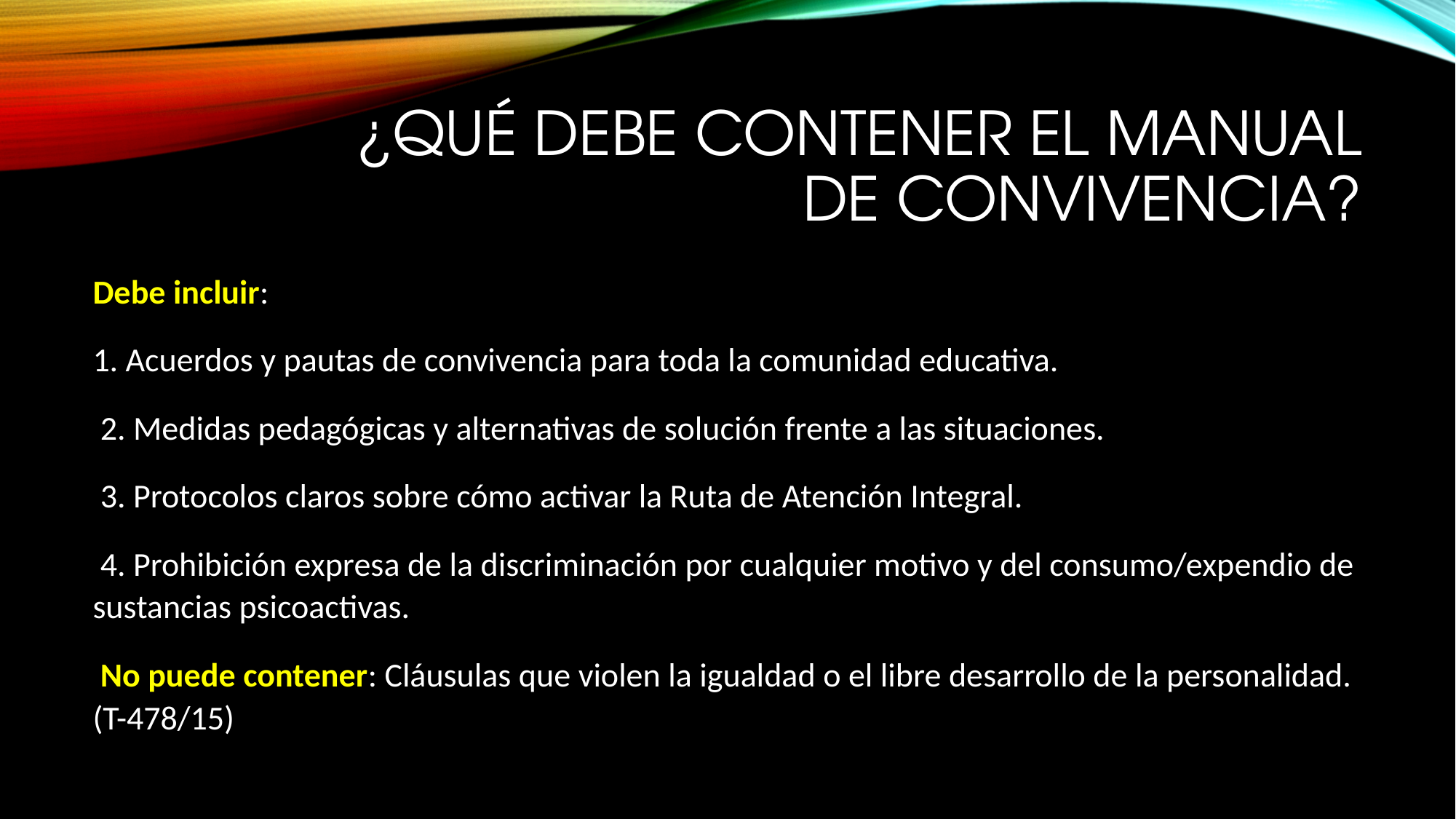

# ¿Qué debe contener el Manual de Convivencia?
Debe incluir:
1. Acuerdos y pautas de convivencia para toda la comunidad educativa.
 2. Medidas pedagógicas y alternativas de solución frente a las situaciones.
 3. Protocolos claros sobre cómo activar la Ruta de Atención Integral.
 4. Prohibición expresa de la discriminación por cualquier motivo y del consumo/expendio de sustancias psicoactivas.
 No puede contener: Cláusulas que violen la igualdad o el libre desarrollo de la personalidad. (T-478/15)